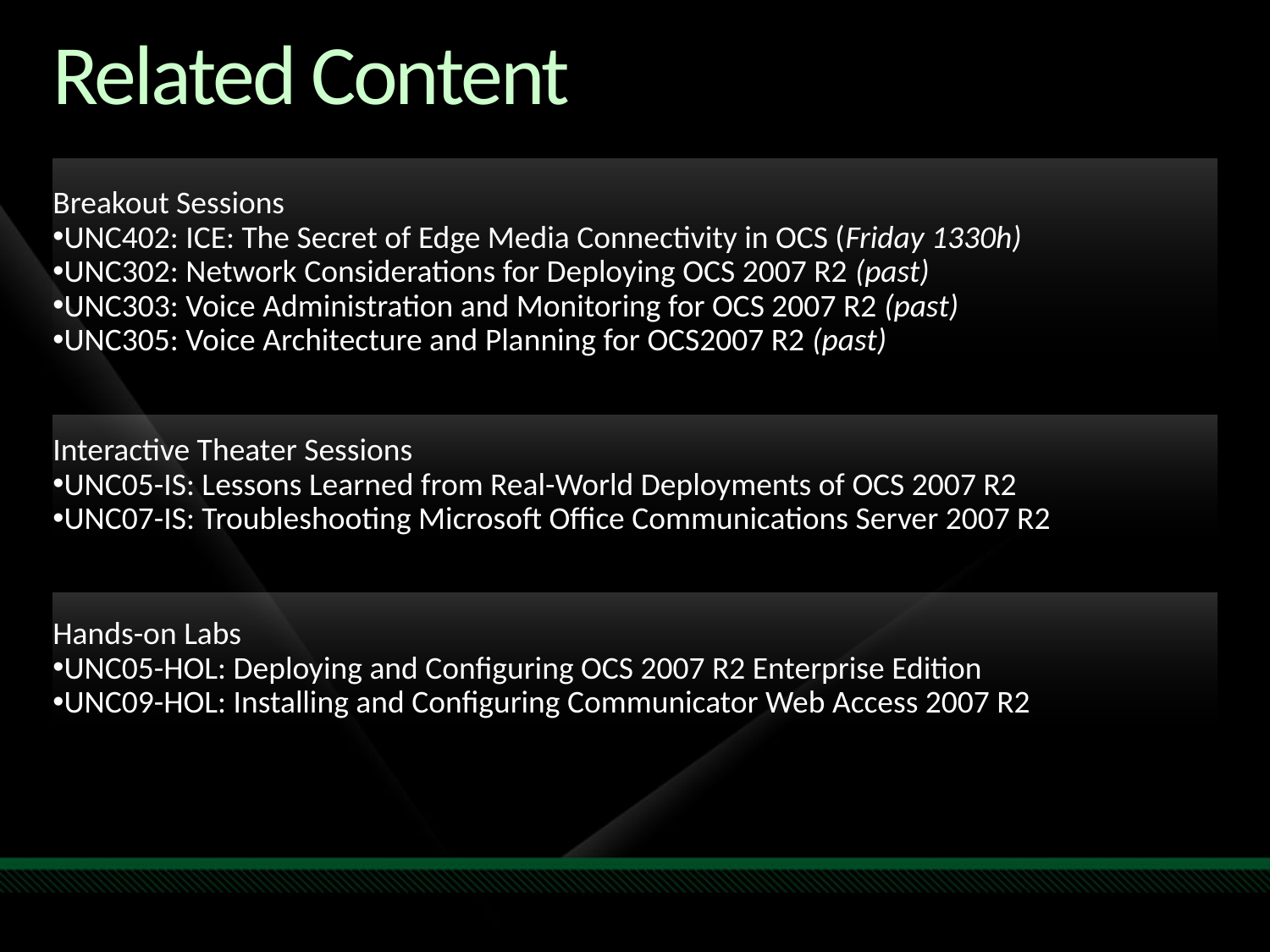

# Related Content

Breakout Sessions
UNC402: ICE: The Secret of Edge Media Connectivity in OCS (Friday 1330h)
UNC302: Network Considerations for Deploying OCS 2007 R2 (past)
UNC303: Voice Administration and Monitoring for OCS 2007 R2 (past)
UNC305: Voice Architecture and Planning for OCS2007 R2 (past)

Interactive Theater Sessions
UNC05-IS: Lessons Learned from Real-World Deployments of OCS 2007 R2
UNC07-IS: Troubleshooting Microsoft Office Communications Server 2007 R2
Hands-on Labs
UNC05-HOL: Deploying and Configuring OCS 2007 R2 Enterprise Edition
UNC09-HOL: Installing and Configuring Communicator Web Access 2007 R2